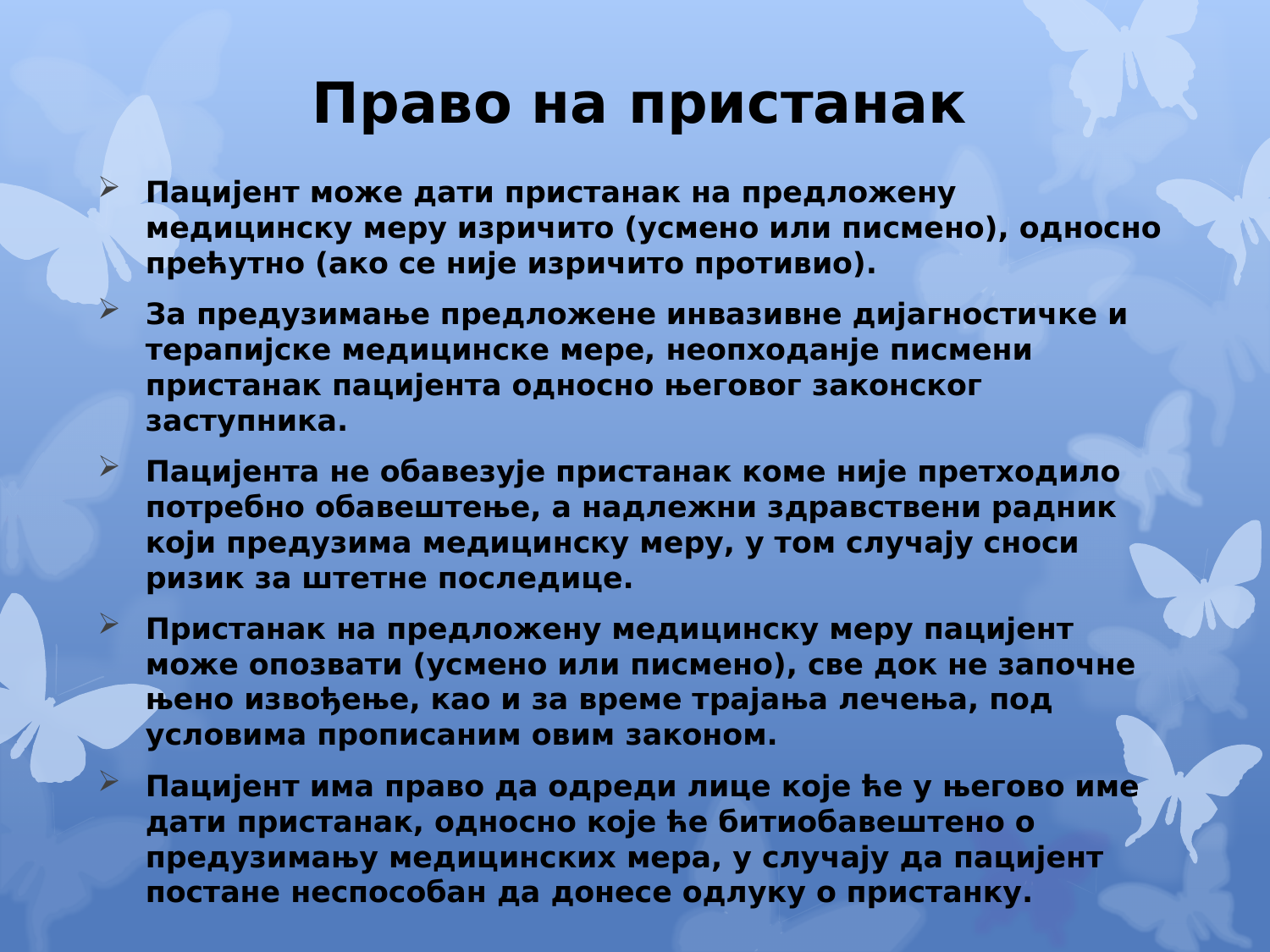

# Право на пристанак
Пацијент може дати пристанак на предложену медицинску меру изричито (усмено или писмено), односно прећутно (ако се није изричито противио).
За предузимање предложене инвазивне дијагностичке и терапијске медицинске мере, неопходанје писмени пристанак пацијента односно његовог законског заступника.
Пацијента не обавезује пристанак коме није претходило потребно обавештење, а надлежни здравствени радник који предузима медицинску меру, у том случају сноси ризик за штетне последице.
Пристанак на предложену медицинску меру пацијент може опозвати (усмено или писмено), све док не започне њено извођење, као и за време трајања лечења, под условима прописаним овим законом.
Пацијент има право да одреди лице које ће у његово име дати пристанак, односно које ће битиобавештено о предузимању медицинских мера, у случају да пацијент постане неспособан да донесе одлуку о пристанку.